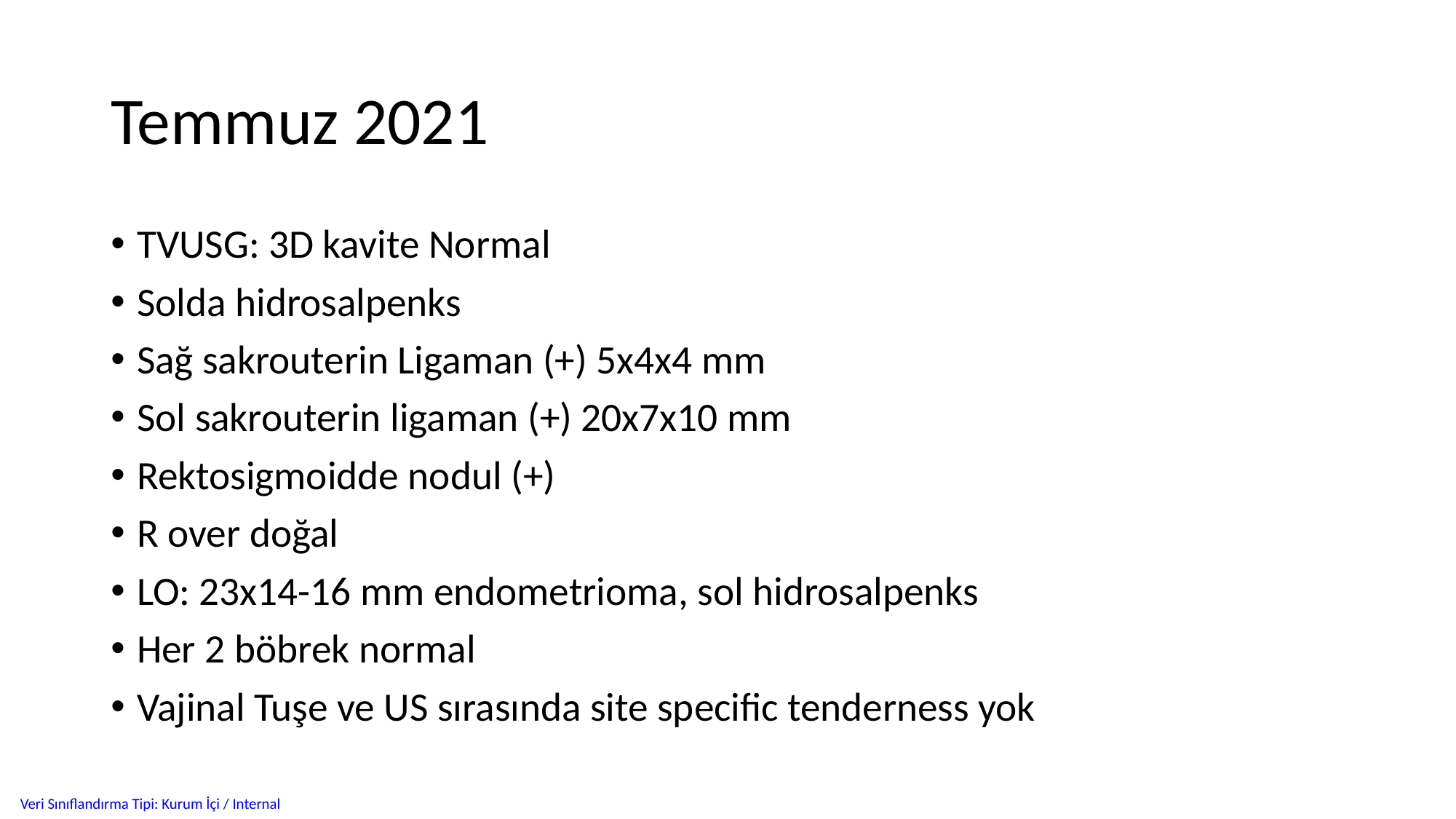

# Temmuz 2021
TVUSG: 3D kavite Normal
Solda hidrosalpenks
Sağ sakrouterin Ligaman (+) 5x4x4 mm
Sol sakrouterin ligaman (+) 20x7x10 mm
Rektosigmoidde nodul (+)
R over doğal
LO: 23x14-16 mm endometrioma, sol hidrosalpenks
Her 2 böbrek normal
Vajinal Tuşe ve US sırasında site specific tenderness yok